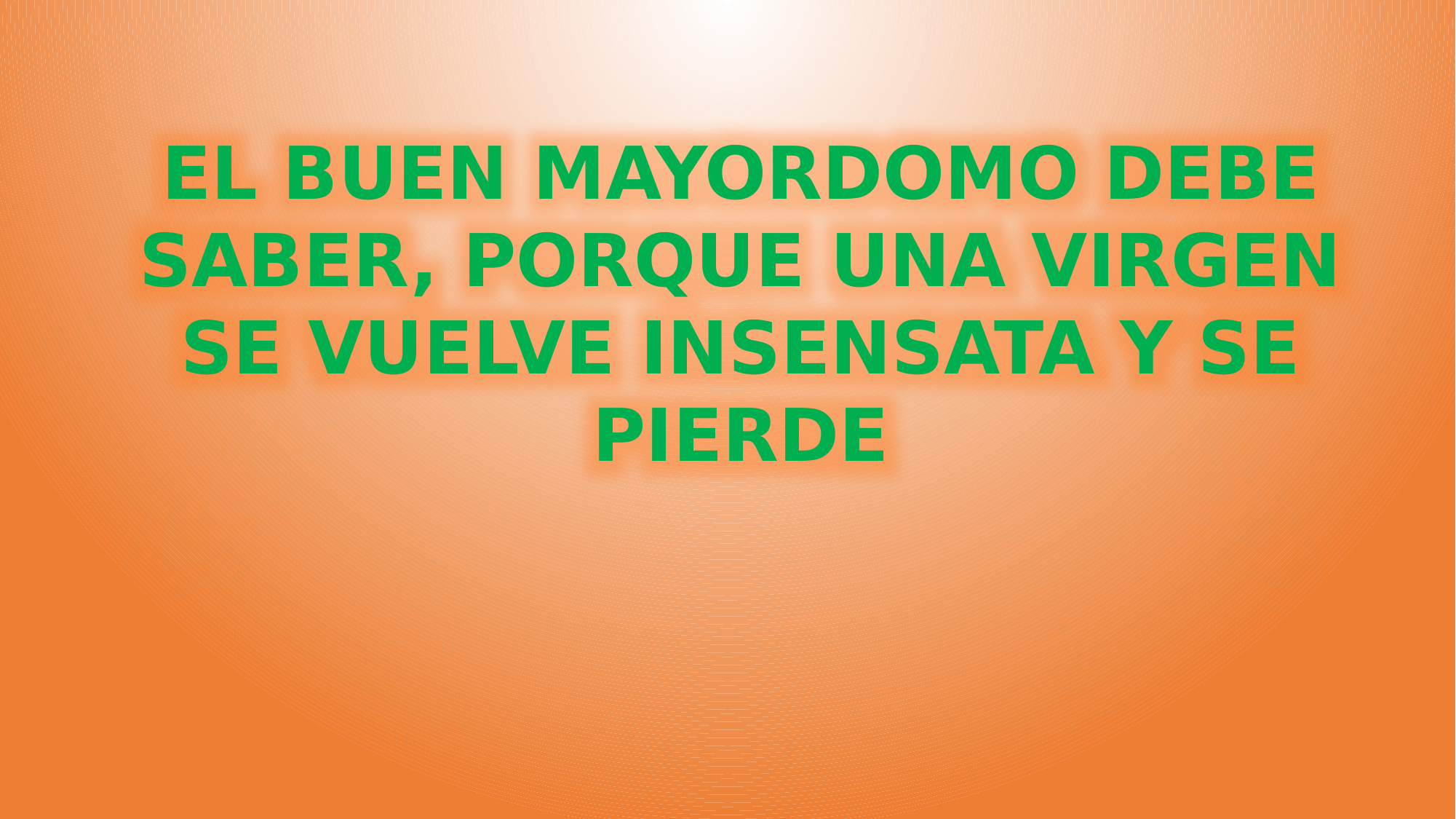

EL BUEN MAYORDOMO DEBE SABER, PORQUE UNA VIRGEN SE VUELVE INSENSATA Y SE PIERDE